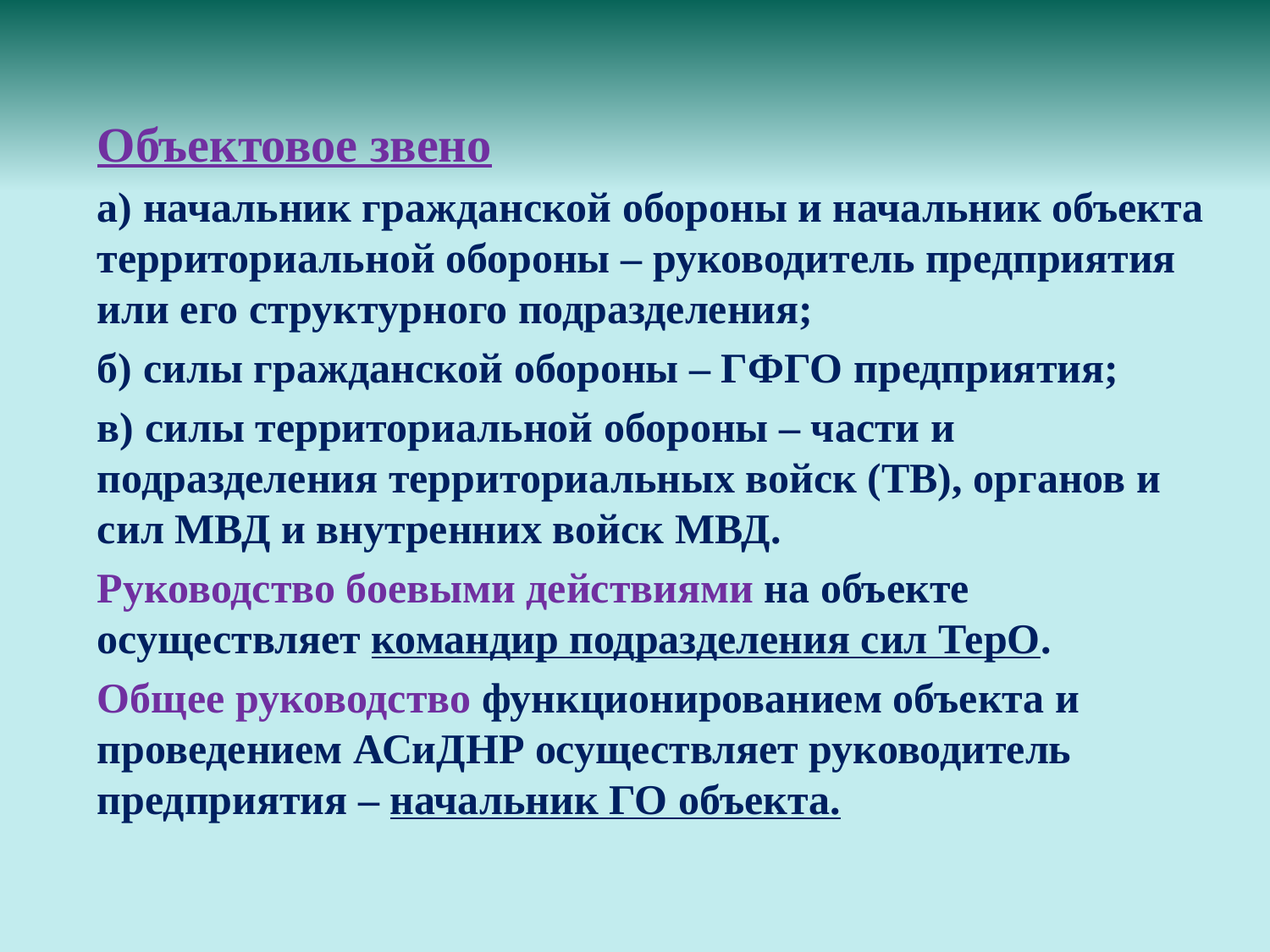

Объектовое звено
а) начальник гражданской обороны и начальник объекта территориальной обороны – руководитель предприятия или его структурного подразделения;
б) силы гражданской обороны – ГФГО предприятия;
в) силы территориальной обороны – части и подразделения территориальных войск (ТВ), органов и сил МВД и внутренних войск МВД.
Руководство боевыми действиями на объекте осуществляет командир подразделения сил ТерО.
Общее руководство функционированием объекта и проведением АСиДНР осуществляет руководитель предприятия – начальник ГО объекта.